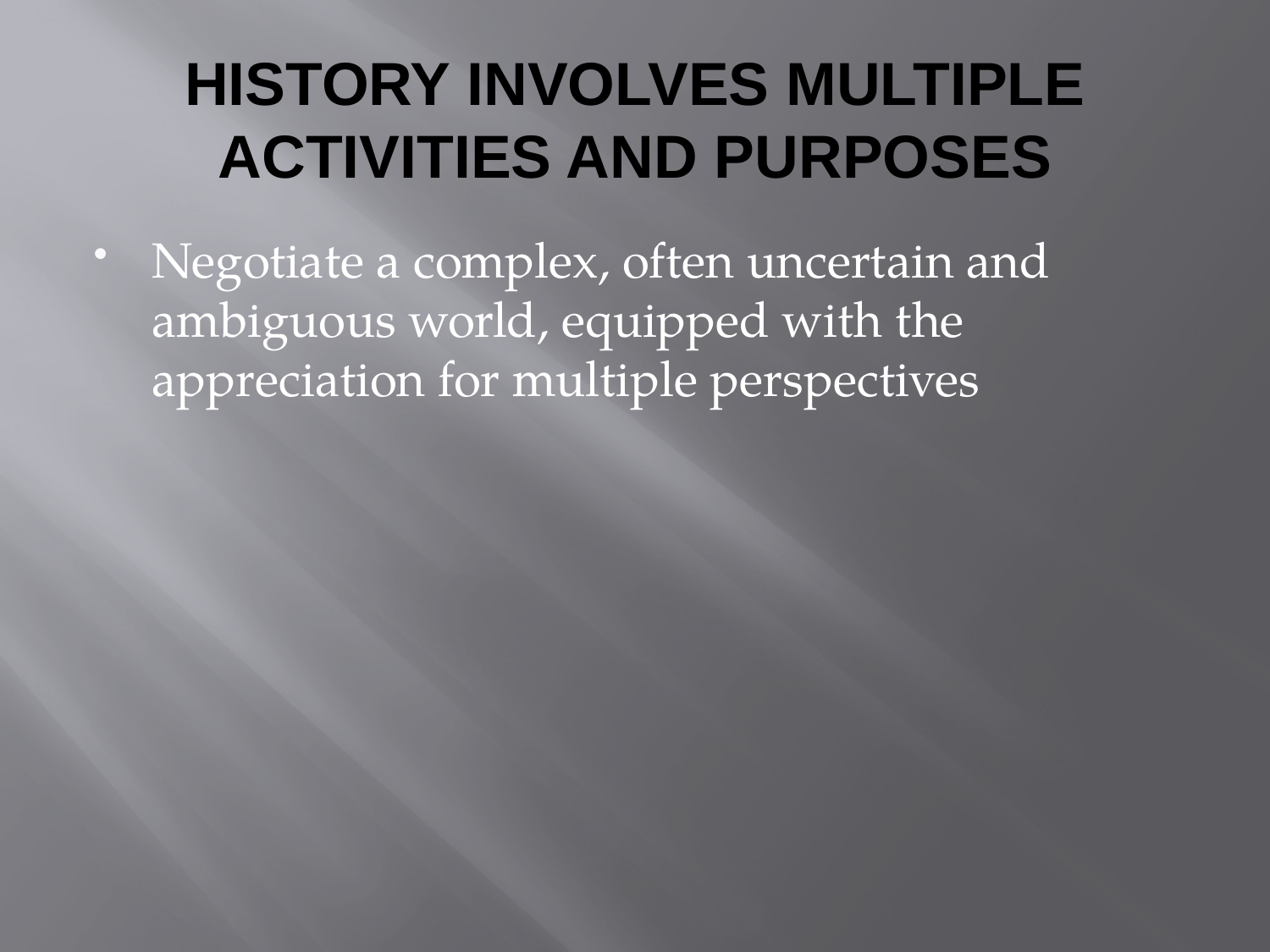

# HISTORY INVOLVES MULTIPLE ACTIVITIES AND PURPOSES
Negotiate a complex, often uncertain and ambiguous world, equipped with the appreciation for multiple perspectives